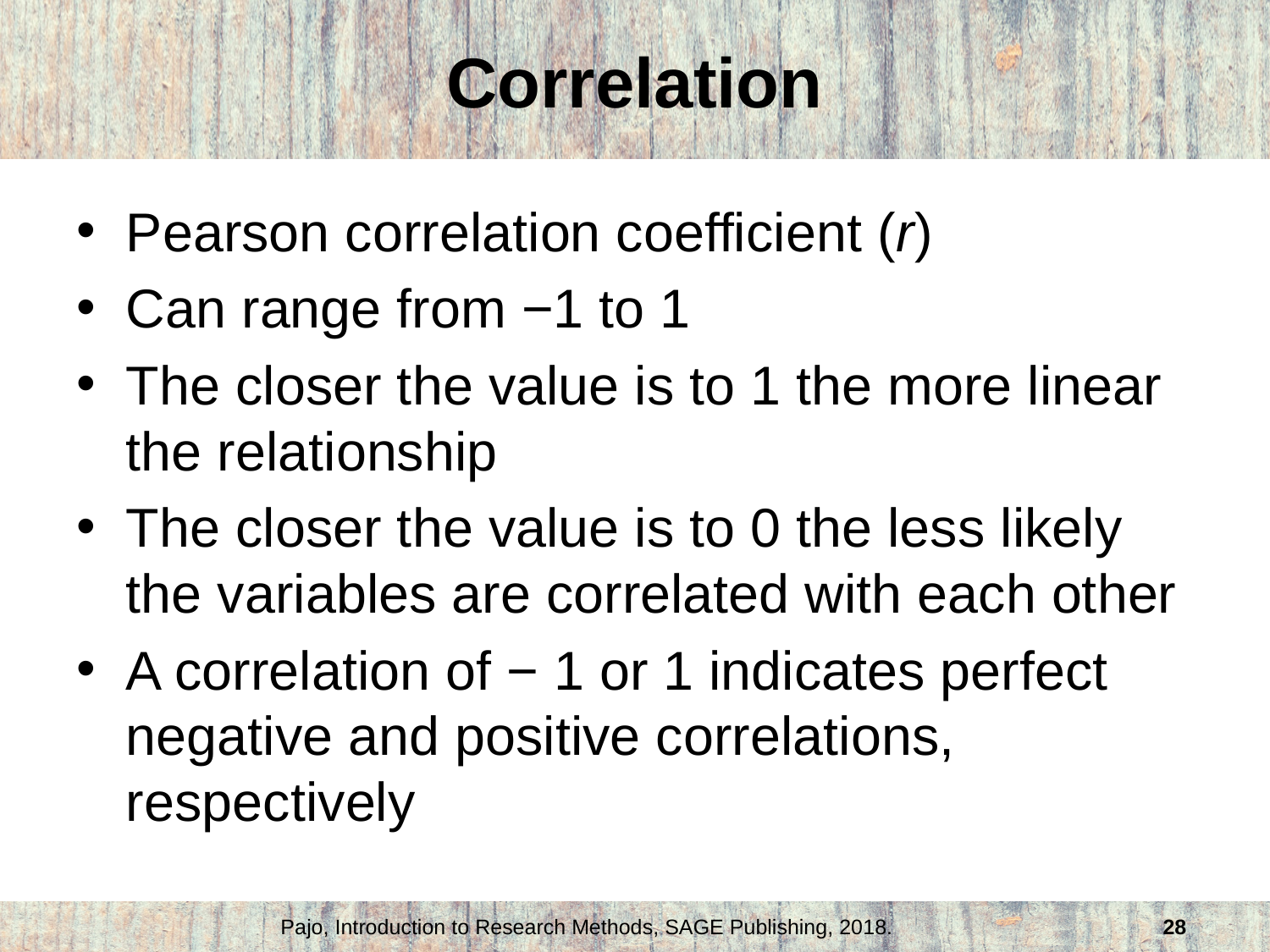

# Correlation
Pearson correlation coefficient (r)
Can range from −1 to 1
The closer the value is to 1 the more linear the relationship
The closer the value is to 0 the less likely the variables are correlated with each other
A correlation of − 1 or 1 indicates perfect negative and positive correlations, respectively
Pajo, Introduction to Research Methods, SAGE Publishing, 2018.
28